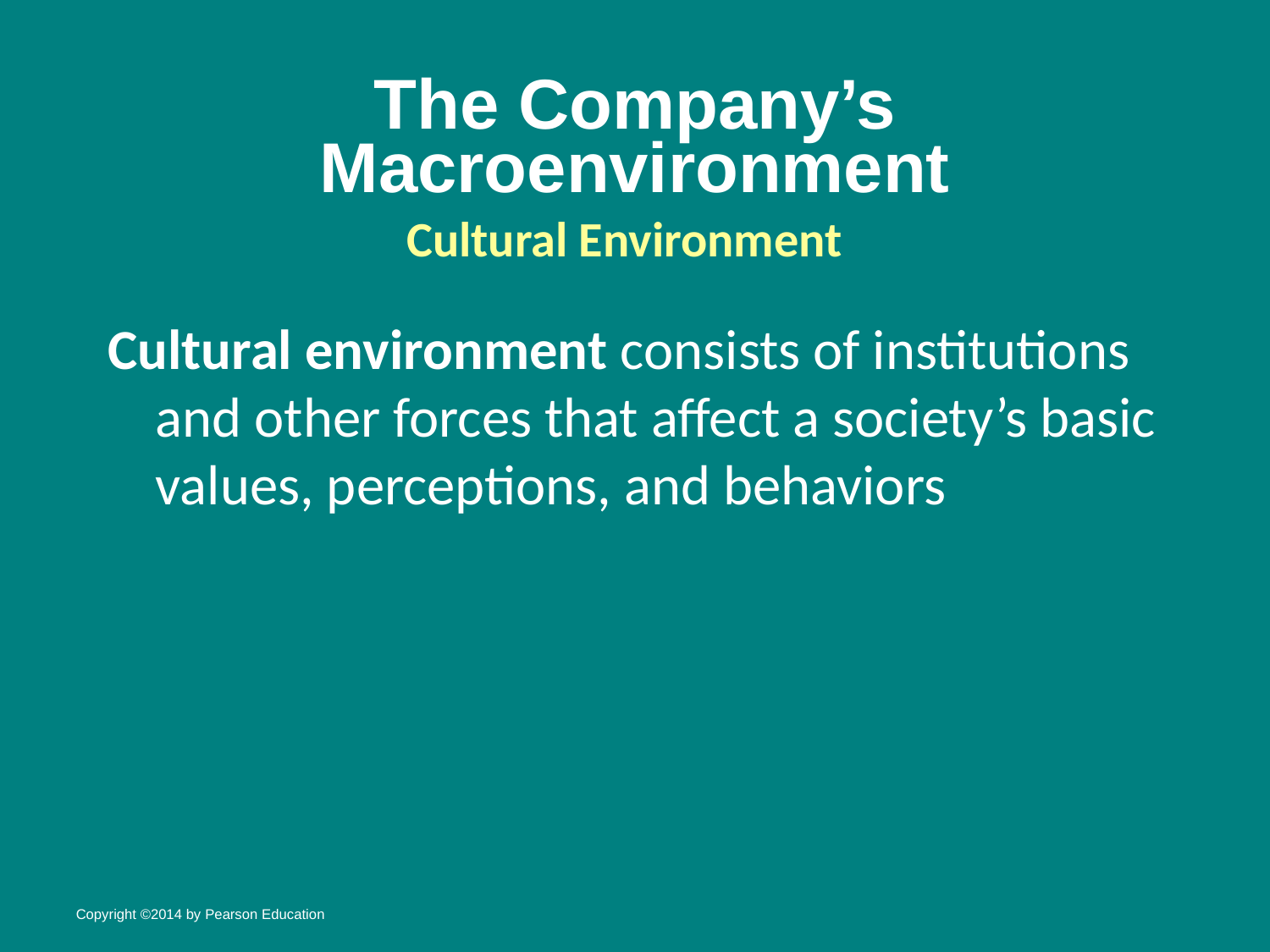

# The Company’s Macroenvironment
Cultural Environment
Cultural environment consists of institutions and other forces that affect a society’s basic values, perceptions, and behaviors

Copyright ©2014 by Pearson Education